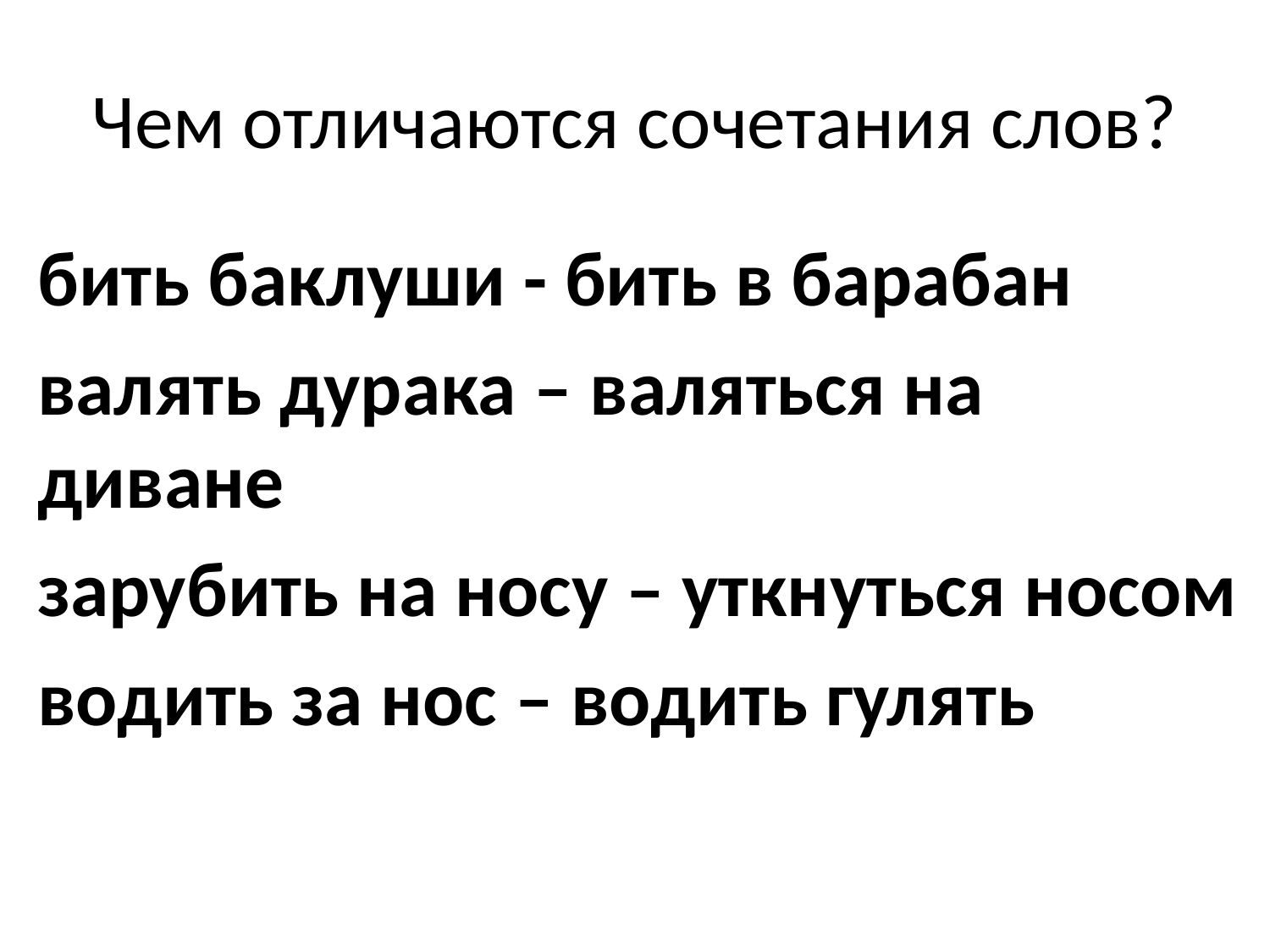

# Чем отличаются сочетания слов?
бить баклуши - бить в барабан
валять дурака – валяться на диване
зарубить на носу – уткнуться носом
водить за нос – водить гулять